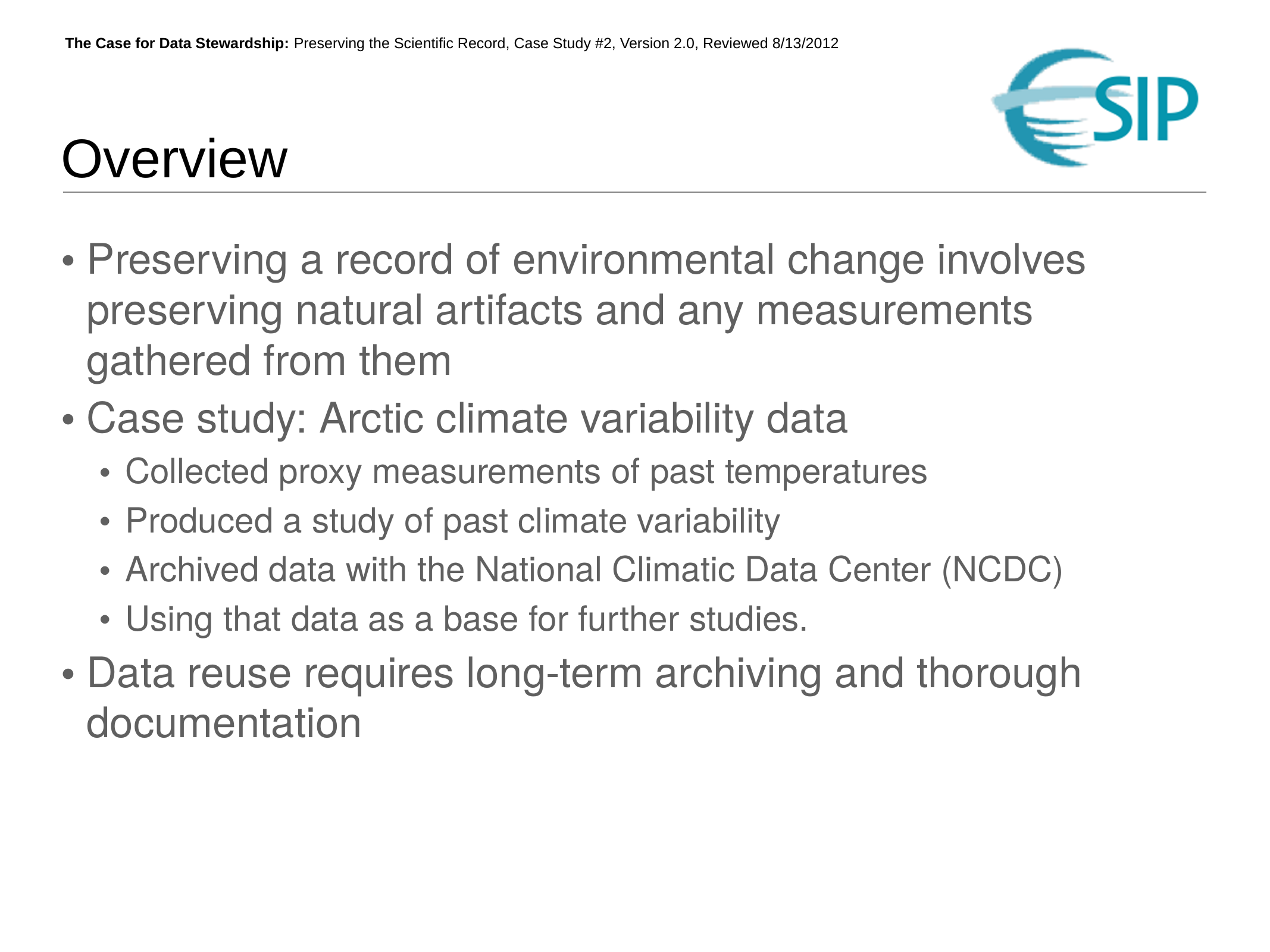

# Overview
Preserving a record of environmental change involves preserving natural artifacts and any measurements gathered from them
Case study: Arctic climate variability data
Collected proxy measurements of past temperatures
Produced a study of past climate variability
Archived data with the National Climatic Data Center (NCDC)
Using that data as a base for further studies.
Data reuse requires long-term archiving and thorough documentation